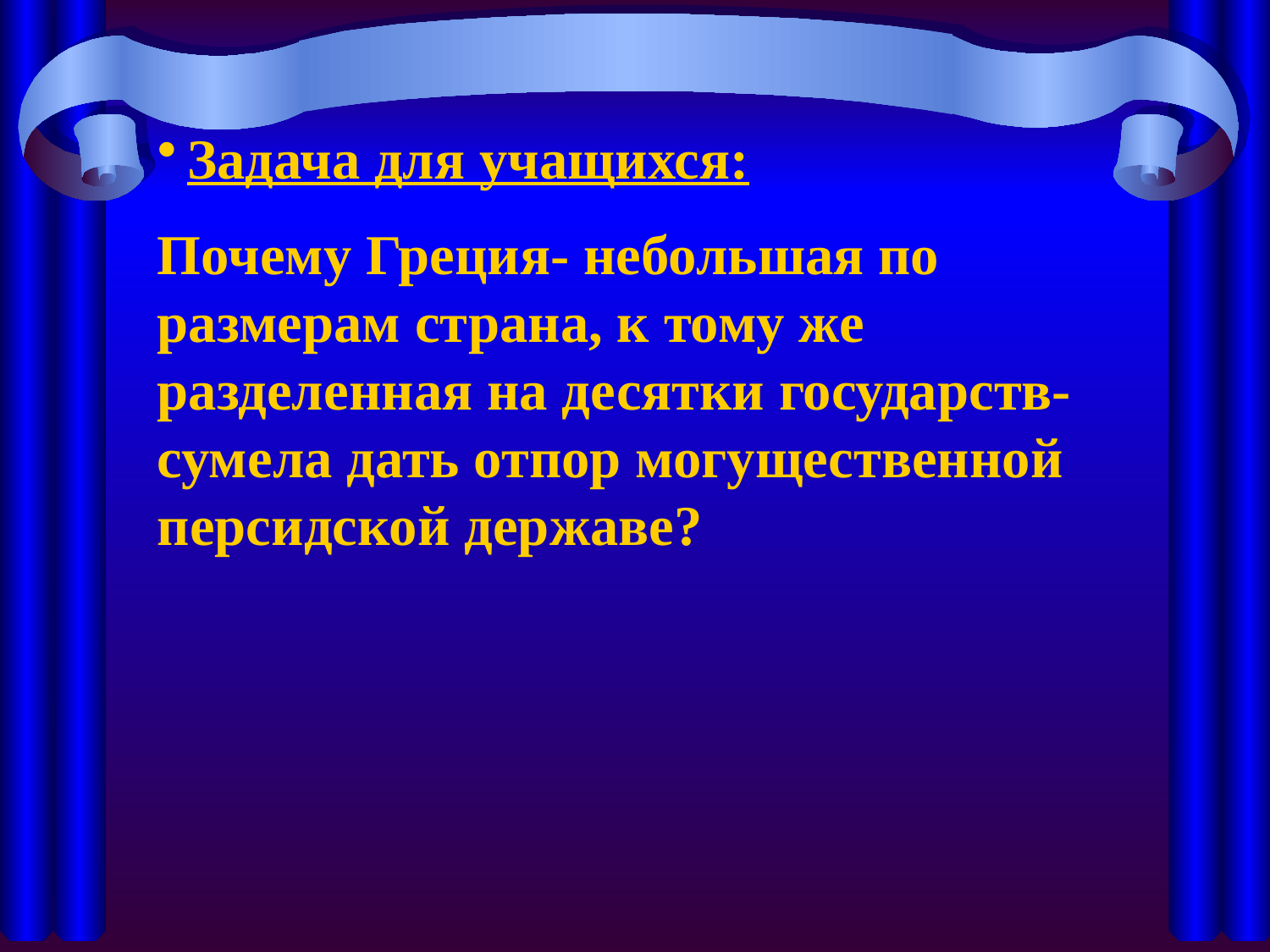

Задача для учащихся:
Почему Греция- небольшая по размерам страна, к тому же разделенная на десятки государств- сумела дать отпор могущественной персидской державе?